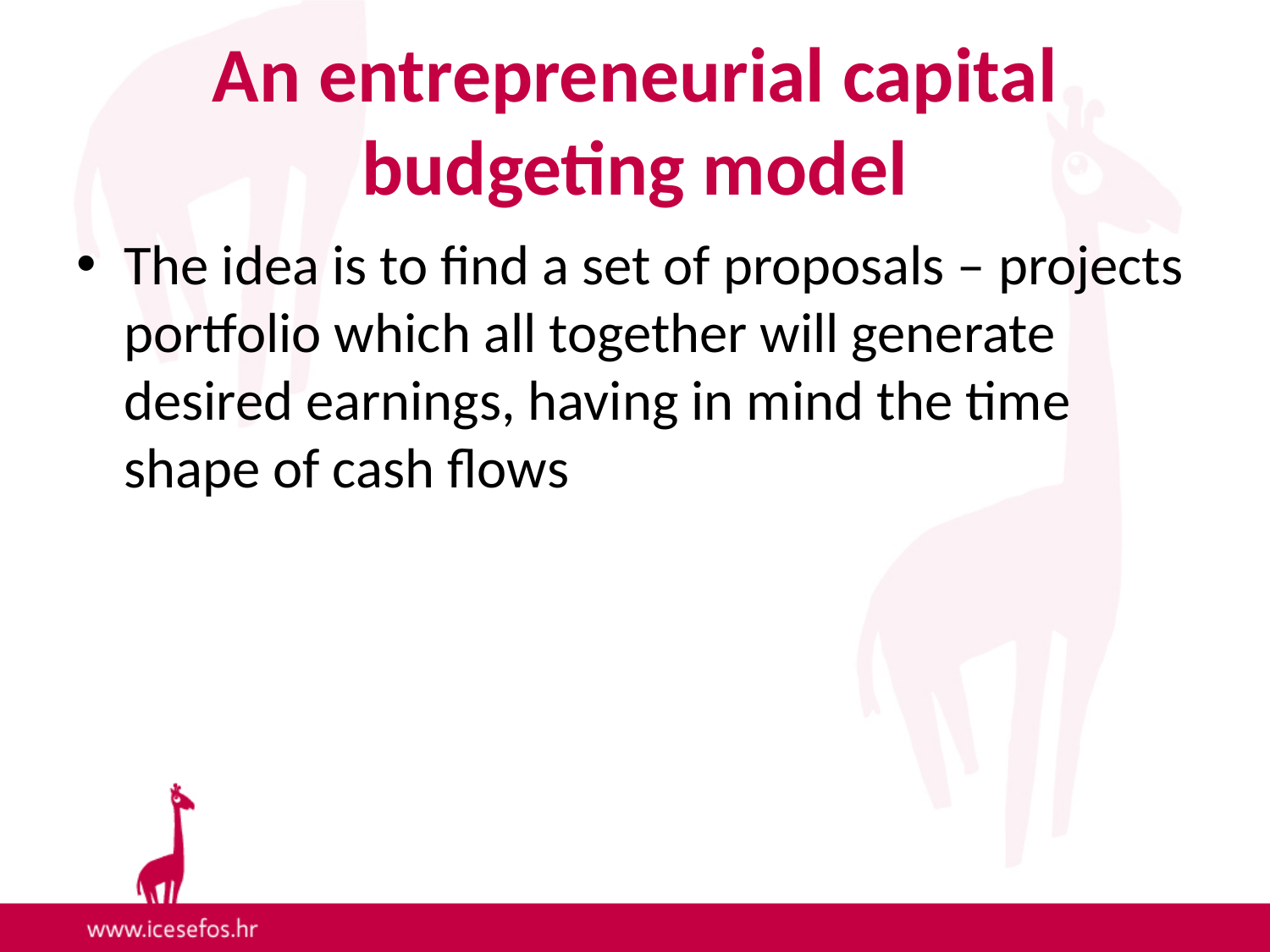

# An entrepreneurial capital budgeting model
The idea is to find a set of proposals – projects portfolio which all together will generate desired earnings, having in mind the time shape of cash flows